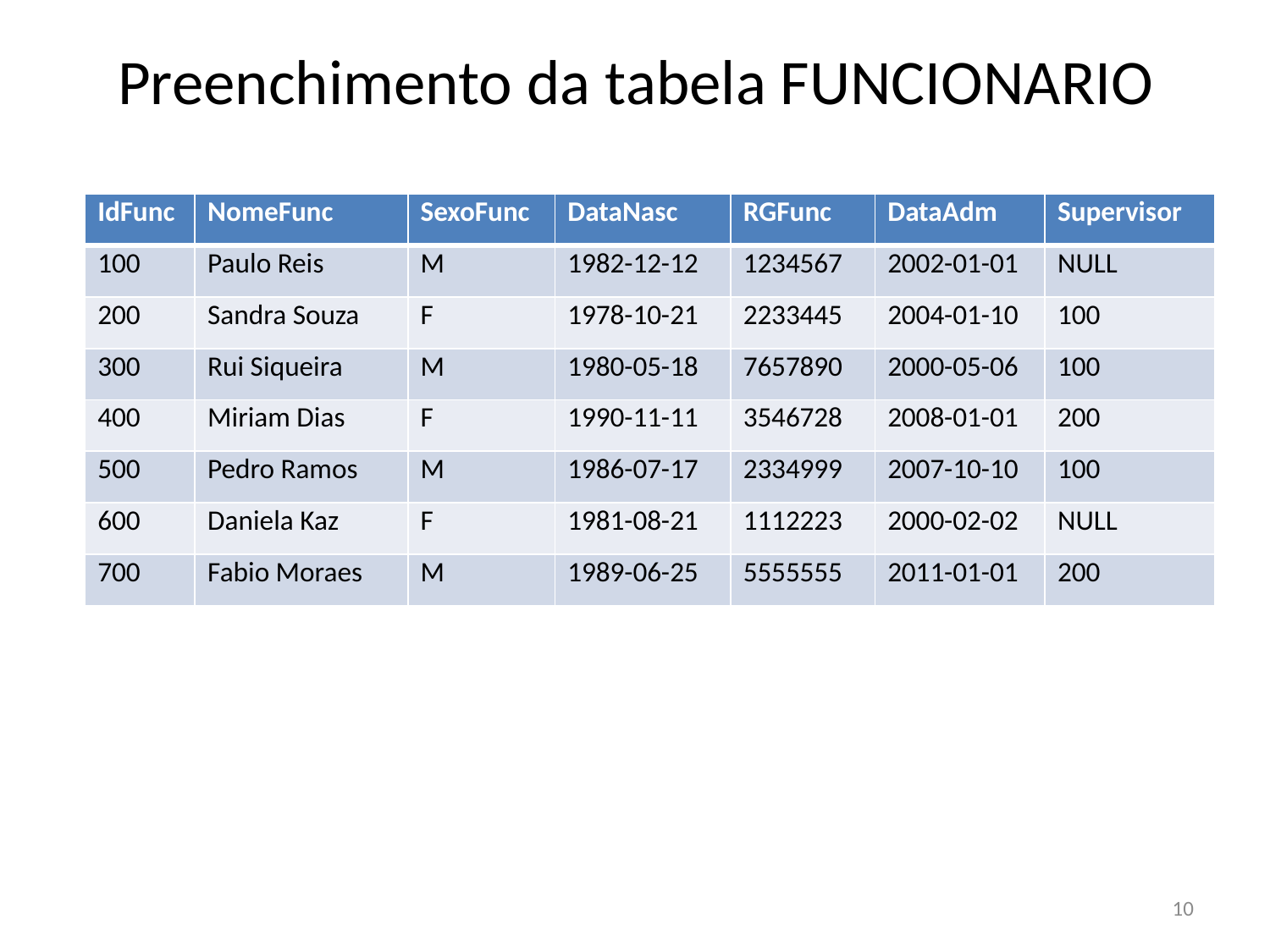

# Preenchimento da tabela FUNCIONARIO
| IdFunc | NomeFunc | SexoFunc | DataNasc | RGFunc | DataAdm | Supervisor |
| --- | --- | --- | --- | --- | --- | --- |
| 100 | Paulo Reis | M | 1982-12-12 | 1234567 | 2002-01-01 | NULL |
| 200 | Sandra Souza | F | 1978-10-21 | 2233445 | 2004-01-10 | 100 |
| 300 | Rui Siqueira | M | 1980-05-18 | 7657890 | 2000-05-06 | 100 |
| 400 | Miriam Dias | F | 1990-11-11 | 3546728 | 2008-01-01 | 200 |
| 500 | Pedro Ramos | M | 1986-07-17 | 2334999 | 2007-10-10 | 100 |
| 600 | Daniela Kaz | F | 1981-08-21 | 1112223 | 2000-02-02 | NULL |
| 700 | Fabio Moraes | M | 1989-06-25 | 5555555 | 2011-01-01 | 200 |
10